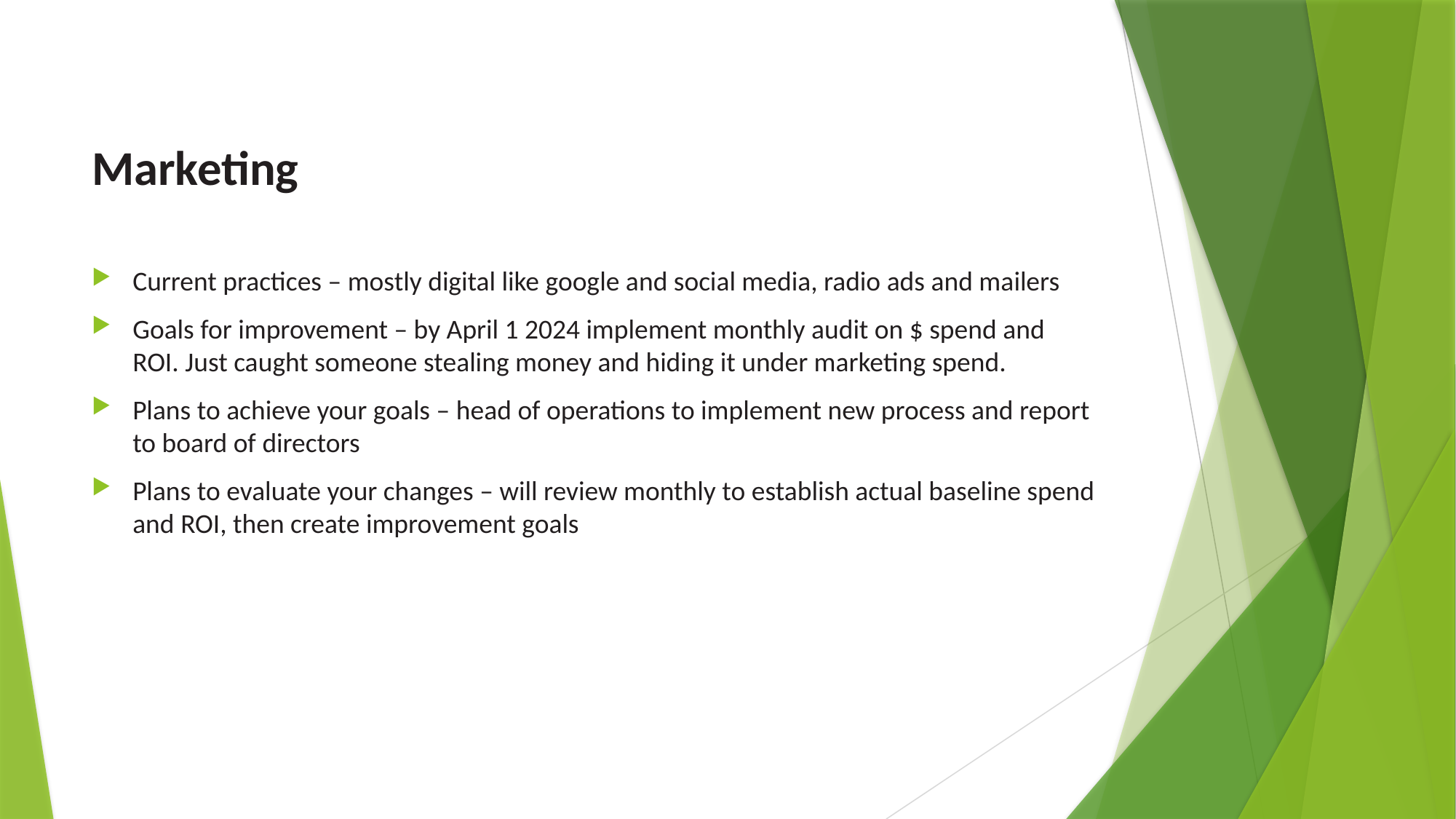

# Marketing
Current practices – mostly digital like google and social media, radio ads and mailers
Goals for improvement – by April 1 2024 implement monthly audit on $ spend and ROI. Just caught someone stealing money and hiding it under marketing spend.
Plans to achieve your goals – head of operations to implement new process and report to board of directors
Plans to evaluate your changes – will review monthly to establish actual baseline spend and ROI, then create improvement goals